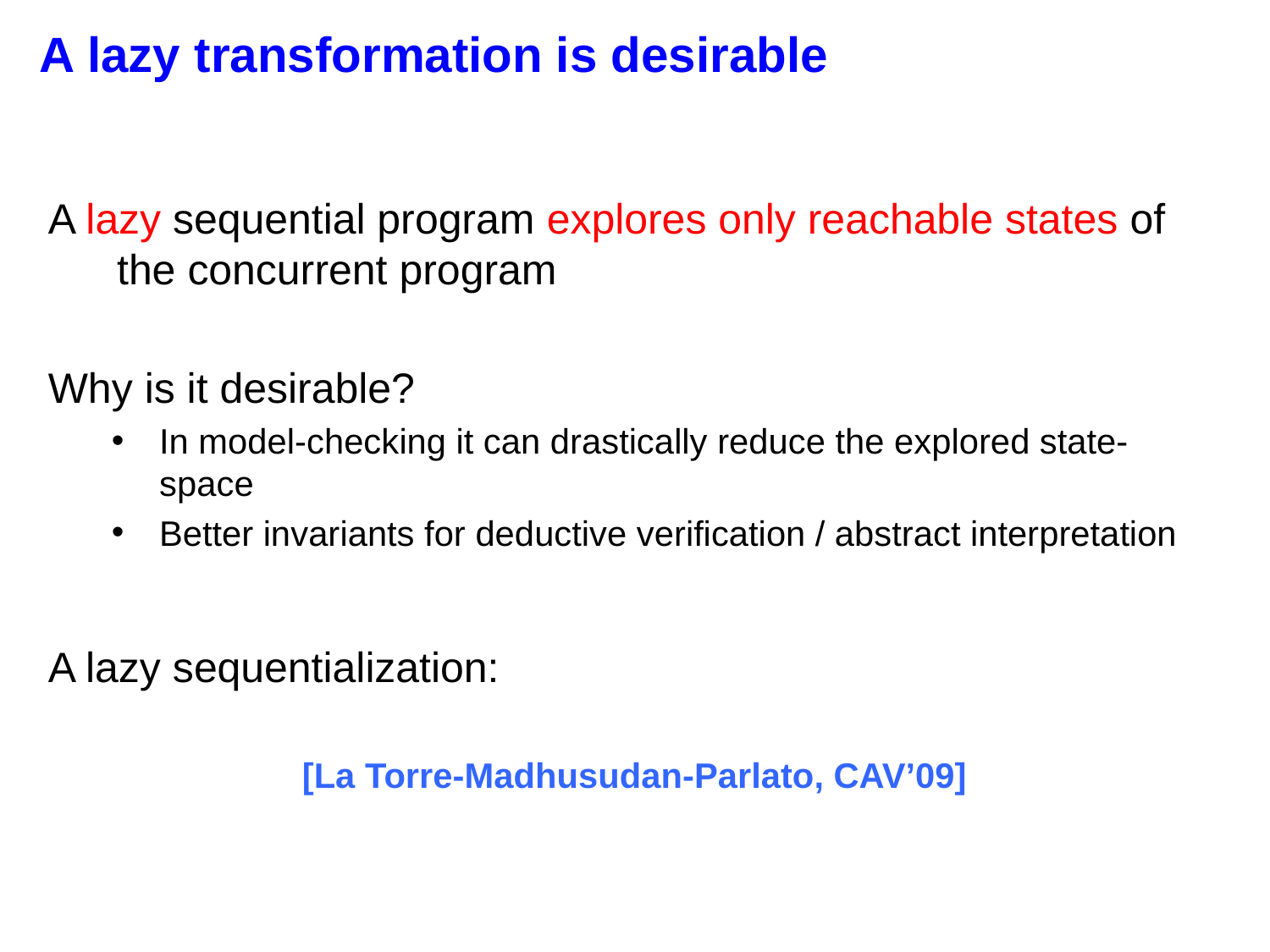

# A lazy transformation is desirable

A lazy sequential program explores only reachable states of the concurrent program

Why is it desirable?
In model-checking it can drastically reduce the explored state-space
Better invariants for deductive verification / abstract interpretation

A lazy sequentialization:

		[La Torre-Madhusudan-Parlato, CAV’09]